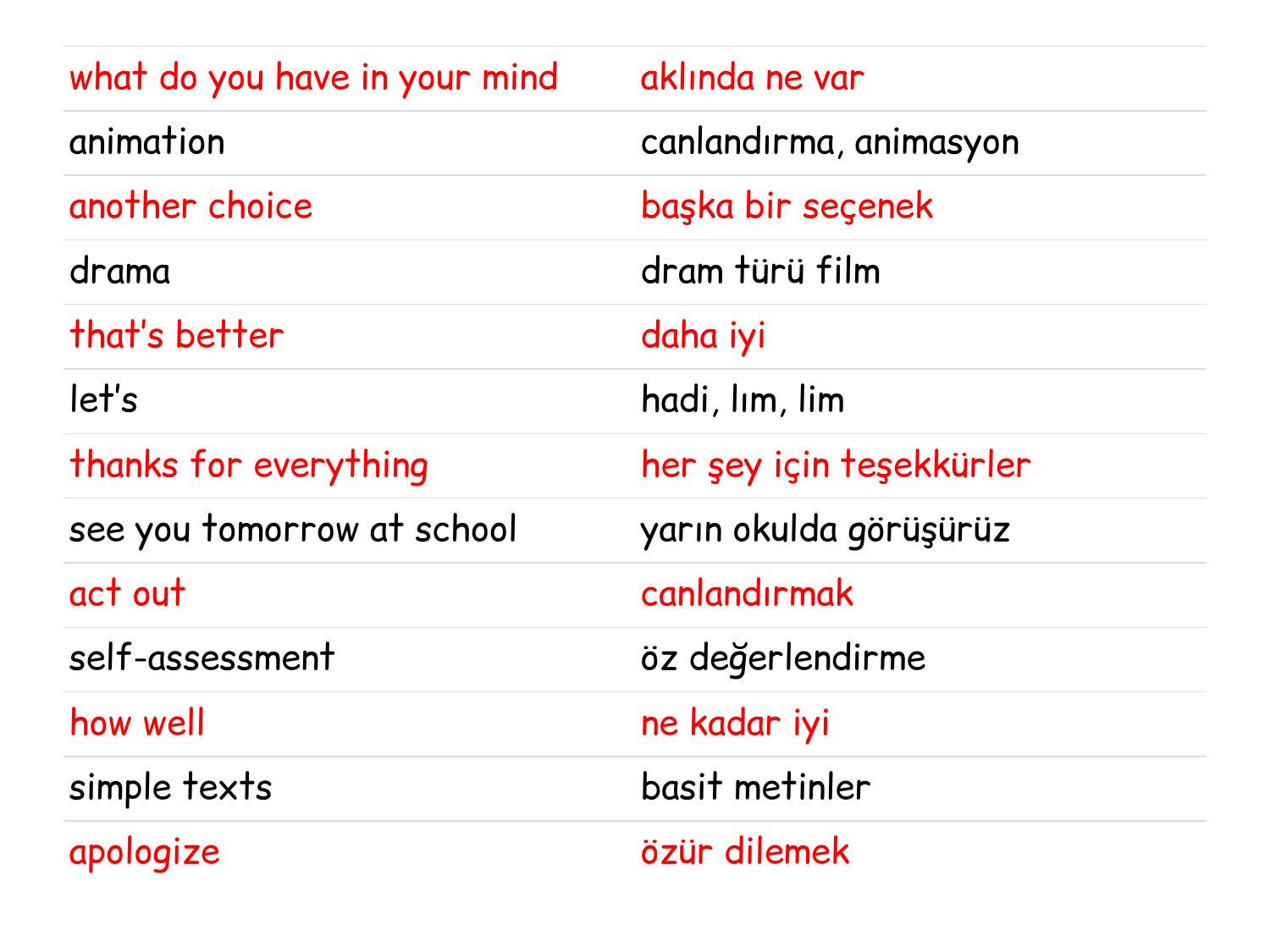

#
| what do you have in your mind | aklında ne var |
| --- | --- |
| animation | canlandırma, animasyon |
| another choice | başka bir seçenek |
| drama | dram türü film |
| that’s better | daha iyi |
| let’s | hadi, lım, lim |
| thanks for everything | her şey için teşekkürler |
| see you tomorrow at school | yarın okulda görüşürüz |
| act out | canlandırmak |
| self-assessment | öz değerlendirme |
| how well | ne kadar iyi |
| simple texts | basit metinler |
| apologize | özür dilemek |